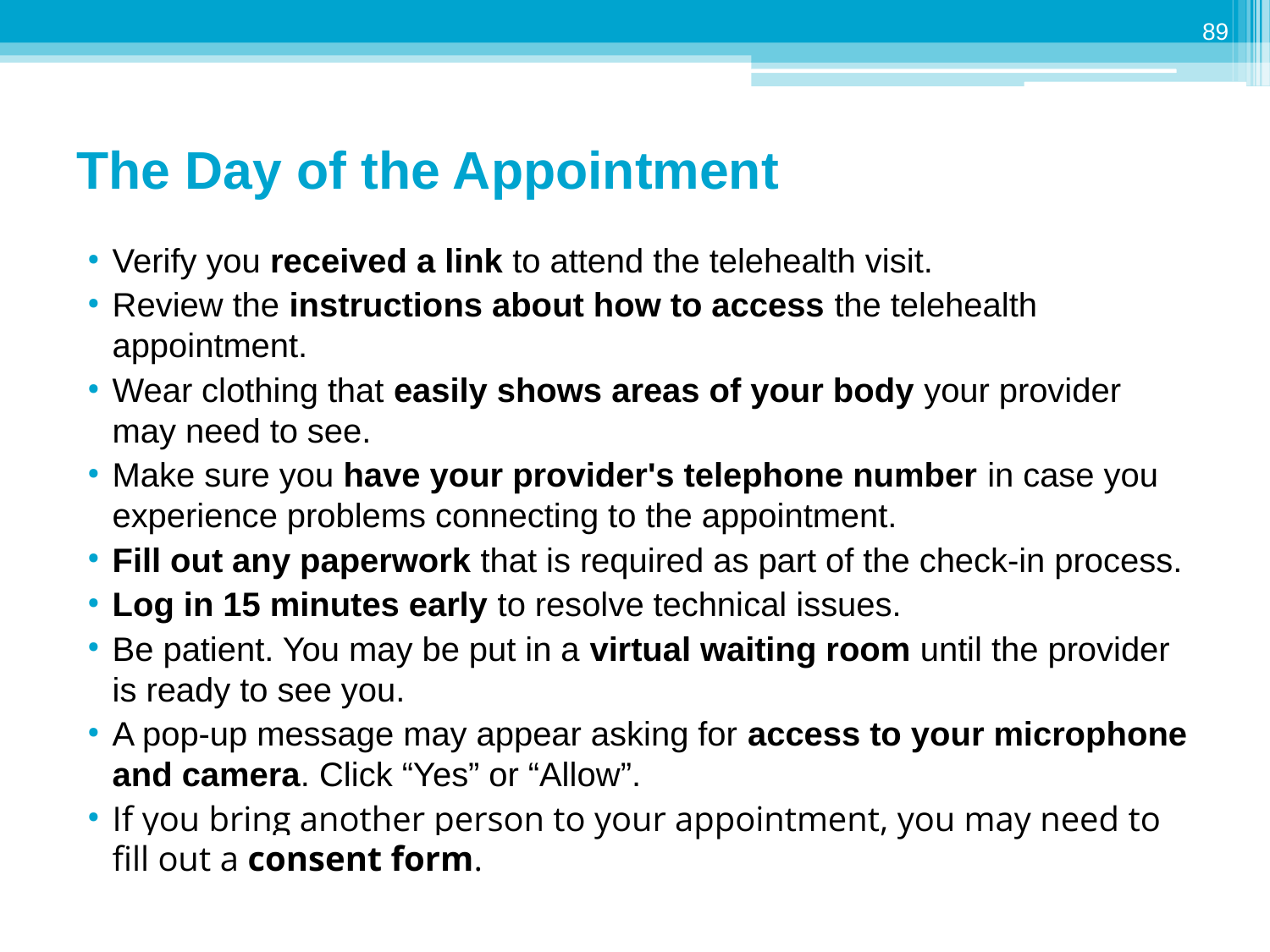

89
# The Day of the Appointment
Verify you received a link to attend the telehealth visit.
Review the instructions about how to access the telehealth appointment.
Wear clothing that easily shows areas of your body your provider may need to see.
Make sure you have your provider's telephone number in case you experience problems connecting to the appointment.
Fill out any paperwork that is required as part of the check-in process.
Log in 15 minutes early to resolve technical issues.
Be patient. You may be put in a virtual waiting room until the provider is ready to see you.
A pop-up message may appear asking for access to your microphone and camera. Click “Yes” or “Allow”.
If you bring another person to your appointment, you may need to fill out a consent form.